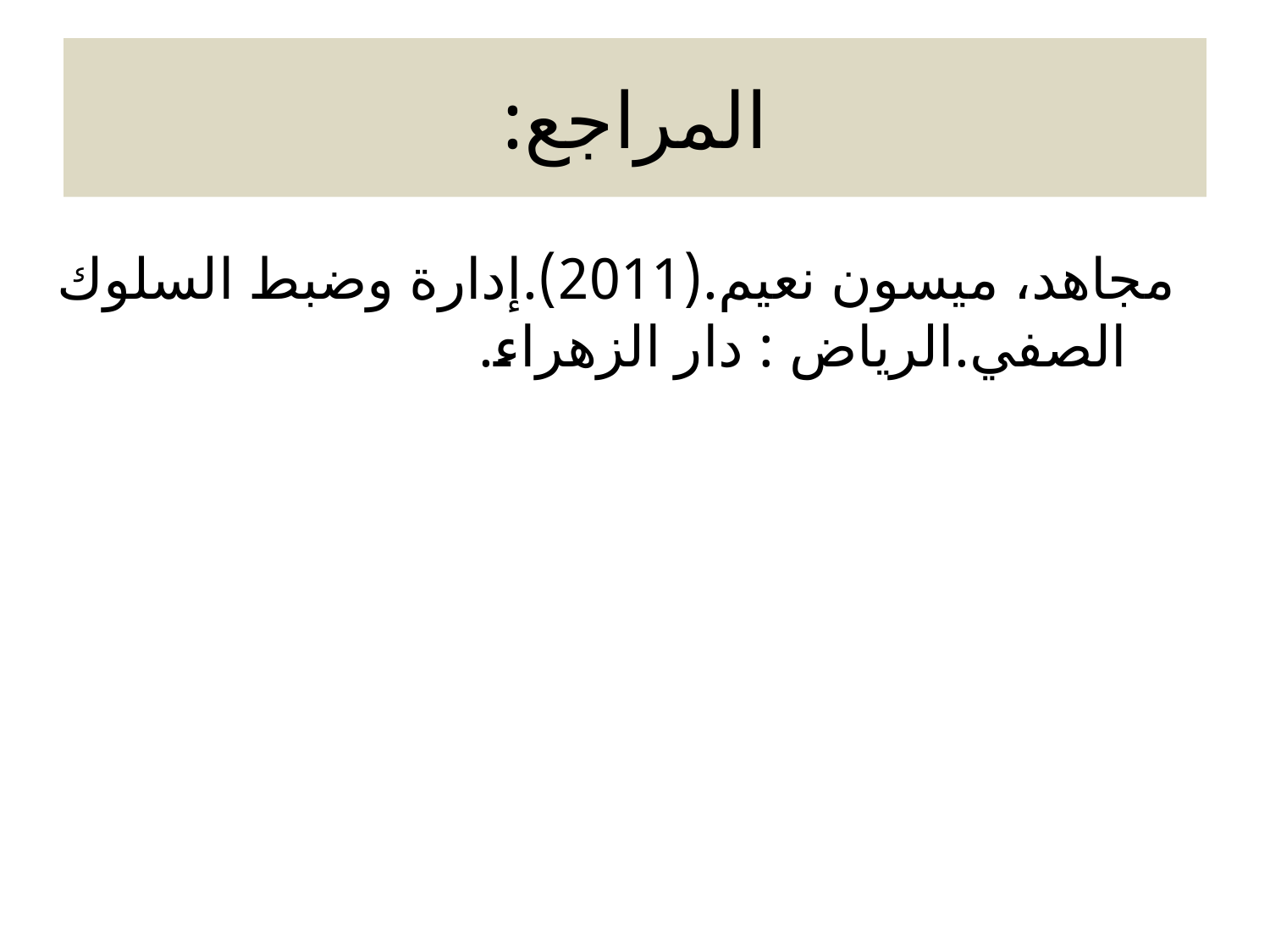

# المراجع:
مجاهد، ميسون نعيم.(2011).إدارة وضبط السلوك الصفي.الرياض : دار الزهراء.